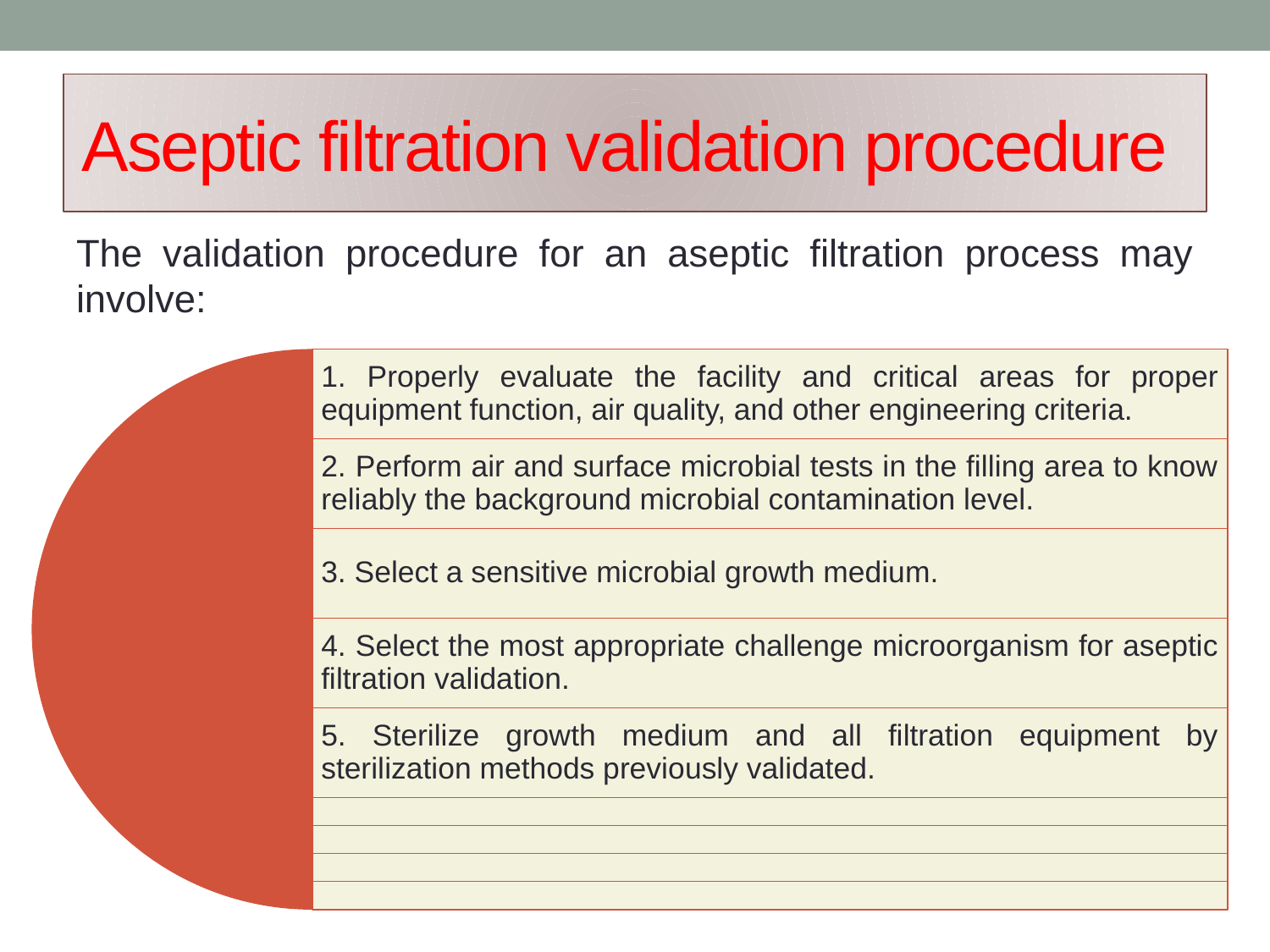

# Aseptic filtration validation procedure
The validation procedure for an aseptic filtration process may involve:
1. Properly evaluate the facility and critical areas for proper equipment function, air quality, and other engineering criteria.
2. Perform air and surface microbial tests in the filling area to know reliably the background microbial contamination level.
3. Select a sensitive microbial growth medium.
4. Select the most appropriate challenge microorganism for aseptic filtration validation.
5. Sterilize growth medium and all filtration equipment by sterilization methods previously validated.